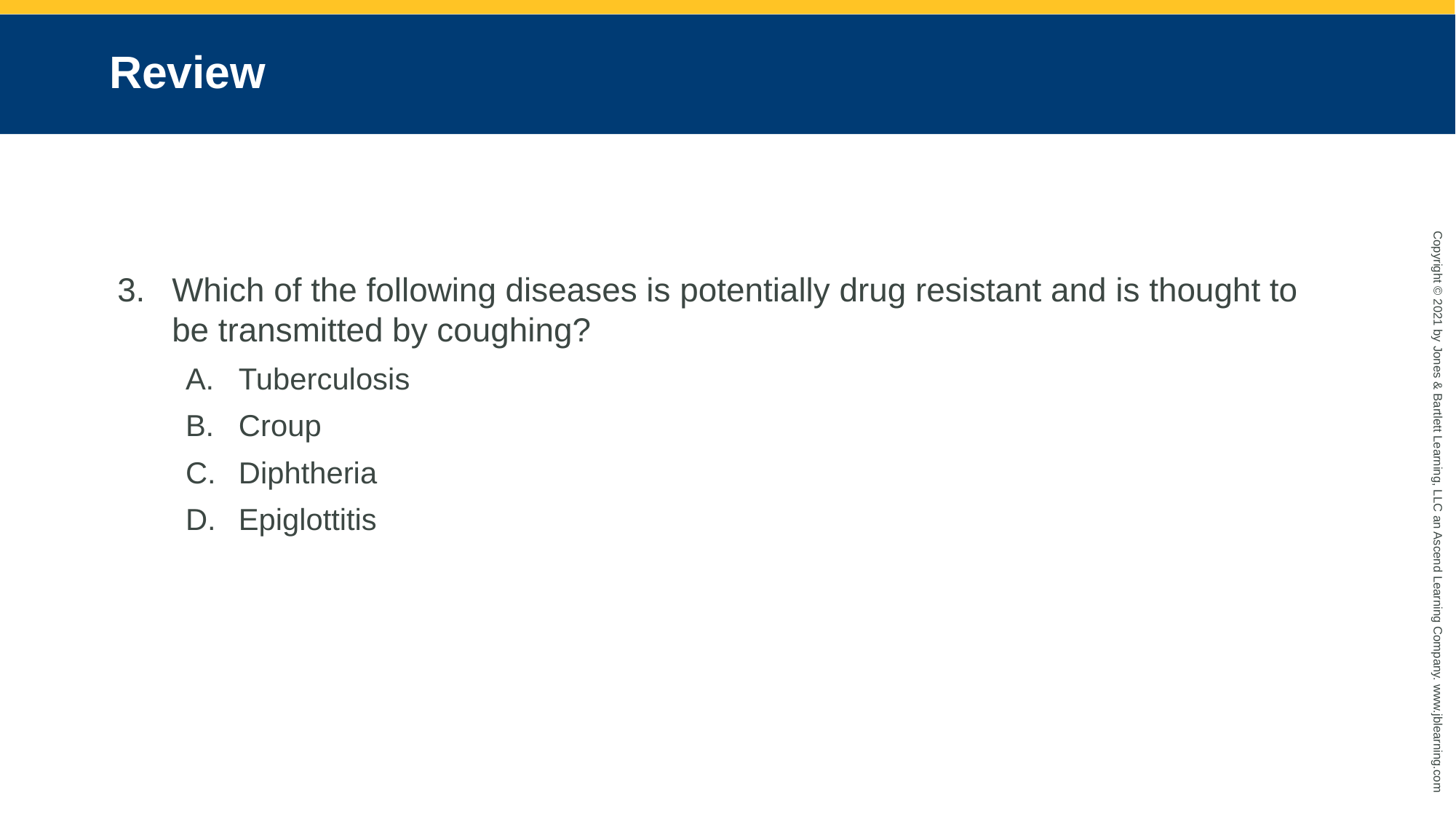

# Review
Which of the following diseases is potentially drug resistant and is thought to be transmitted by coughing?
Tuberculosis
Croup
Diphtheria
Epiglottitis